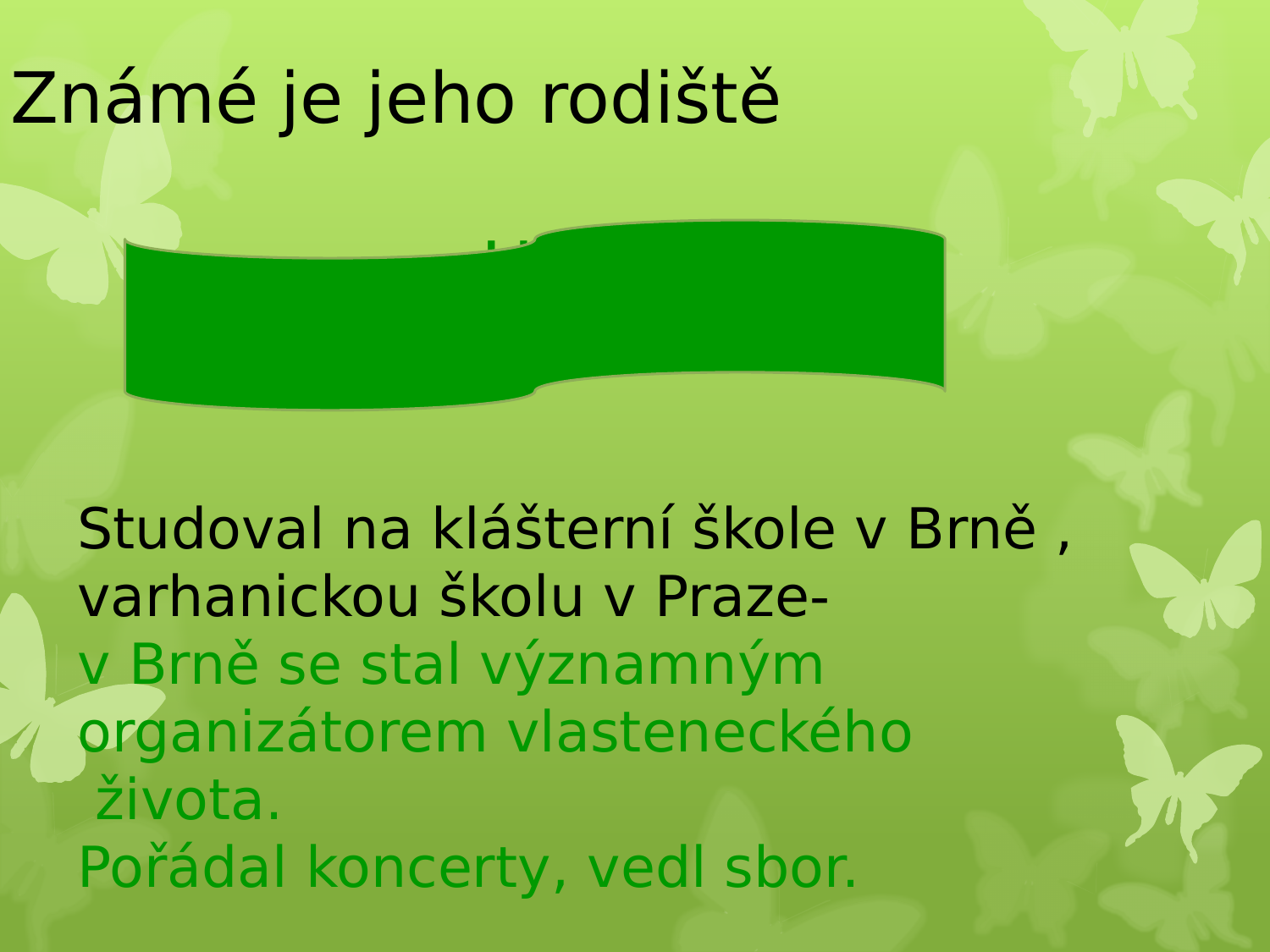

Známé je jeho rodiště

                     Hukvaldy

Studoval na klášterní škole v Brně ,
varhanickou školu v Praze-
v Brně se stal významným
organizátorem vlasteneckého
 života.
Pořádal koncerty, vedl sbor.